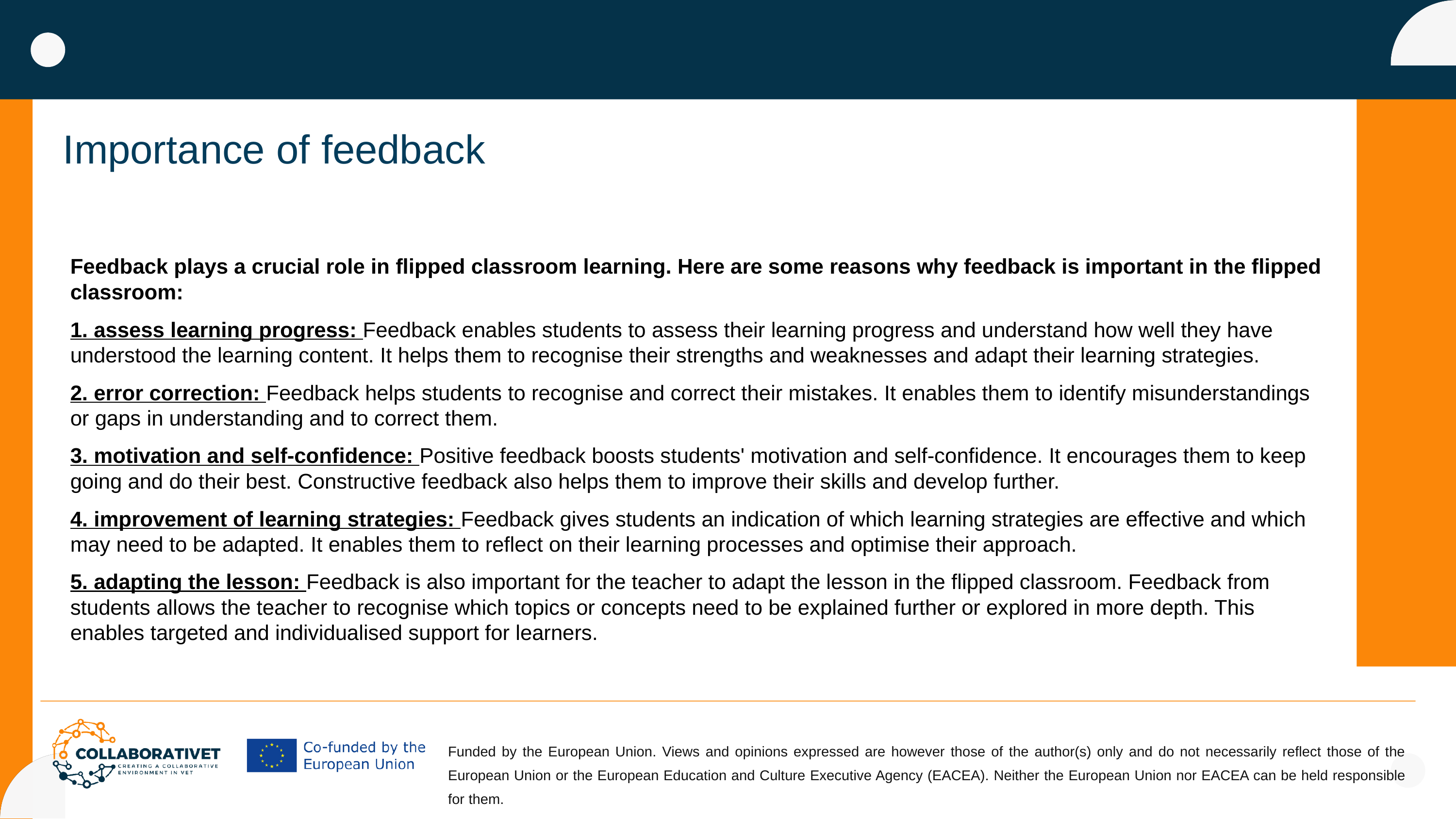

Importance of feedback
Feedback plays a crucial role in flipped classroom learning. Here are some reasons why feedback is important in the flipped classroom:

1. assess learning progress: Feedback enables students to assess their learning progress and understand how well they have understood the learning content. It helps them to recognise their strengths and weaknesses and adapt their learning strategies.

2. error correction: Feedback helps students to recognise and correct their mistakes. It enables them to identify misunderstandings or gaps in understanding and to correct them.

3. motivation and self-confidence: Positive feedback boosts students' motivation and self-confidence. It encourages them to keep going and do their best. Constructive feedback also helps them to improve their skills and develop further.

4. improvement of learning strategies: Feedback gives students an indication of which learning strategies are effective and which may need to be adapted. It enables them to reflect on their learning processes and optimise their approach.

5. adapting the lesson: Feedback is also important for the teacher to adapt the lesson in the flipped classroom. Feedback from students allows the teacher to recognise which topics or concepts need to be explained further or explored in more depth. This enables targeted and individualised support for learners.

Funded by the European Union. Views and opinions expressed are however those of the author(s) only and do not necessarily reflect those of the European Union or the European Education and Culture Executive Agency (EACEA). Neither the European Union nor EACEA can be held responsible for them.